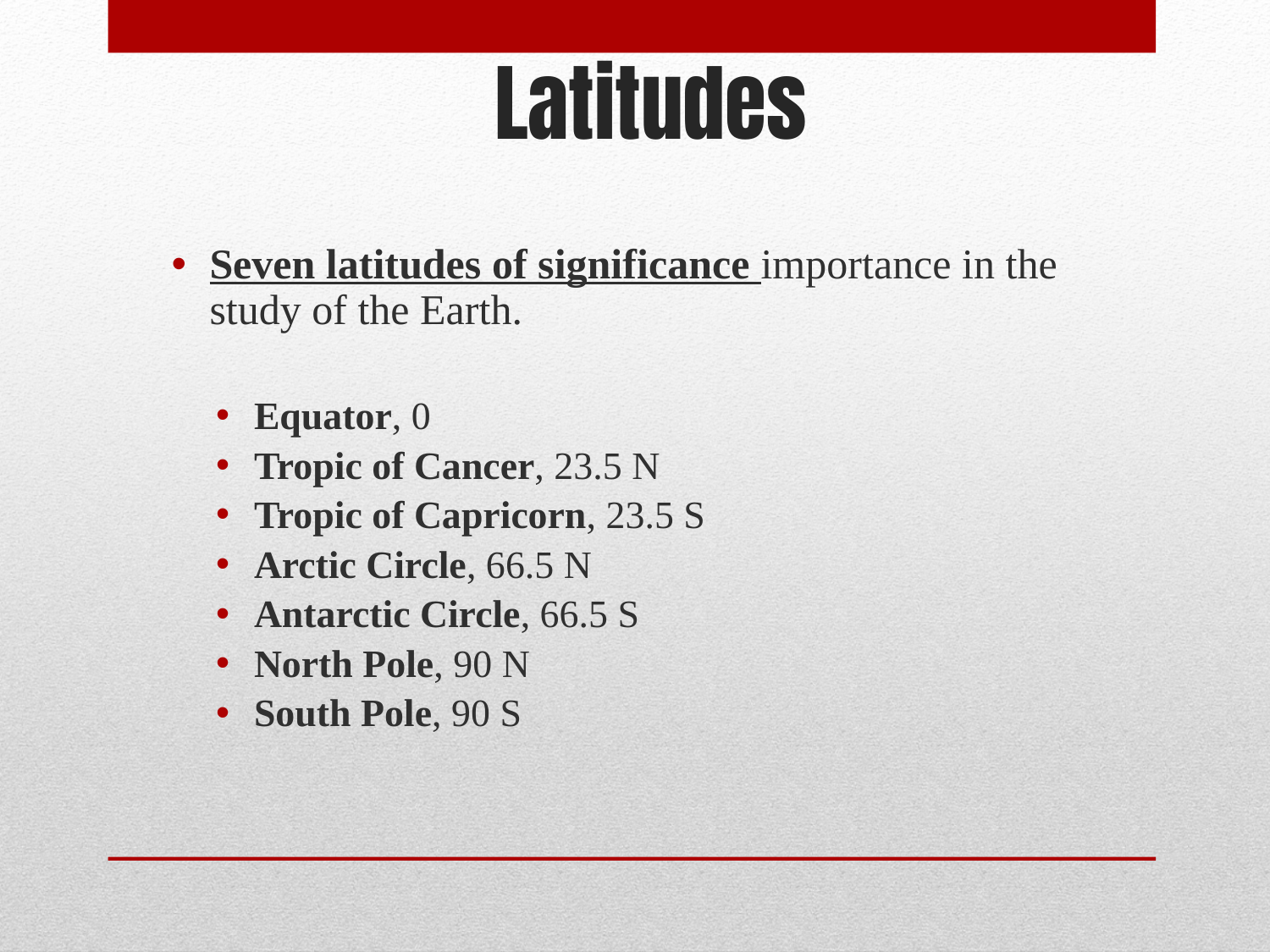

Latitudes
Seven latitudes of significance importance in the study of the Earth.

Equator, 0
Tropic of Cancer, 23.5 N
Tropic of Capricorn, 23.5 S
Arctic Circle, 66.5 N
Antarctic Circle, 66.5 S
North Pole, 90 N
South Pole, 90 S